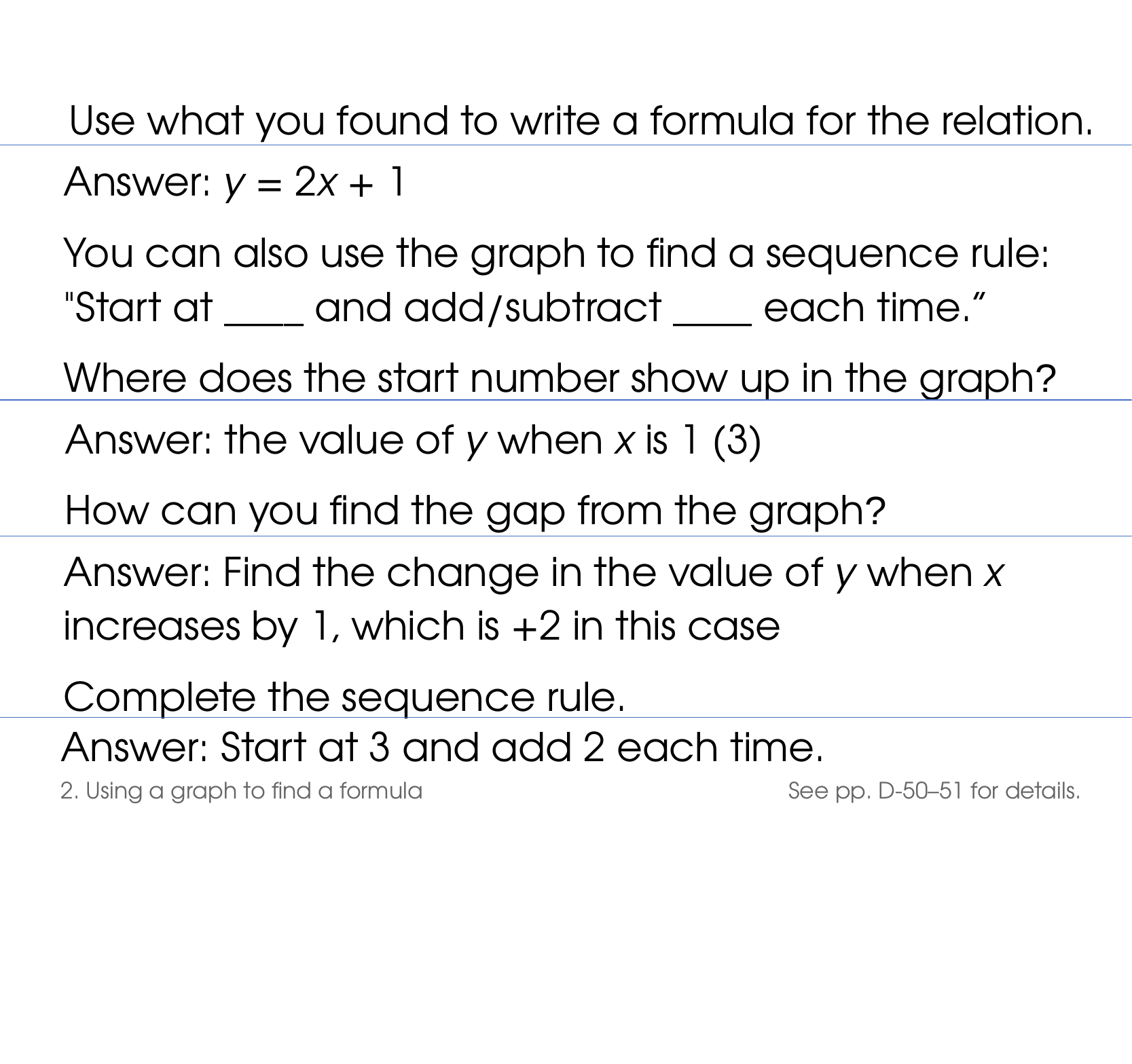

Use what you found to write a formula for the relation.
Answer: y = 2x + 1
You can also use the graph to find a sequence rule:​ "Start at ____ and add/subtract ____ each time.”
Where does the start number show up in the graph?
Answer: the value of y when x is 1 (3)
How can you find the gap from the graph? ​
Answer: Find the change in the value of y when x increases by 1, which is +2 in this case
Complete the sequence rule. ​
Answer: Start at 3 and add 2 each time.
2. Using a graph to find a formula
See pp. D-50–51 for details.